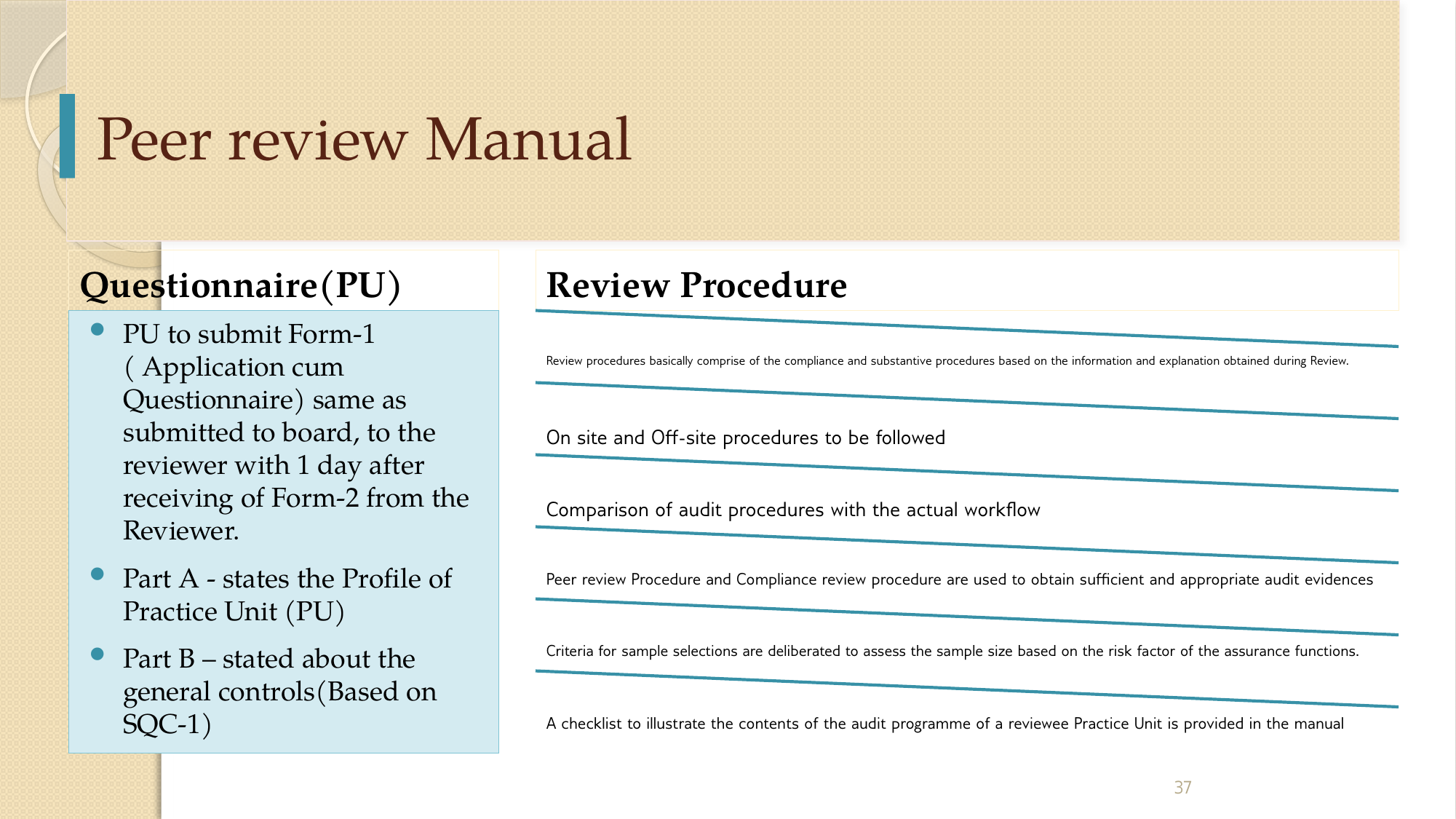

# Peer review Manual
Review Procedure
Questionnaire(PU)
PU to submit Form-1 ( Application cum Questionnaire) same as submitted to board, to the reviewer with 1 day after receiving of Form-2 from the Reviewer.
Part A - states the Profile of Practice Unit (PU)
Part B – stated about the general controls(Based on SQC-1)

Review procedures basically comprise of the compliance and substantive procedures based on the information and explanation obtained during Review.
On site and Off-site procedures to be followed
Comparison of audit procedures with the actual workflow
Peer review Procedure and Compliance review procedure are used to obtain sufficient and appropriate audit evidences
Criteria for sample selections are deliberated to assess the sample size based on the risk factor of the assurance functions.
A checklist to illustrate the contents of the audit programme of a reviewee Practice Unit is provided in the manual

37